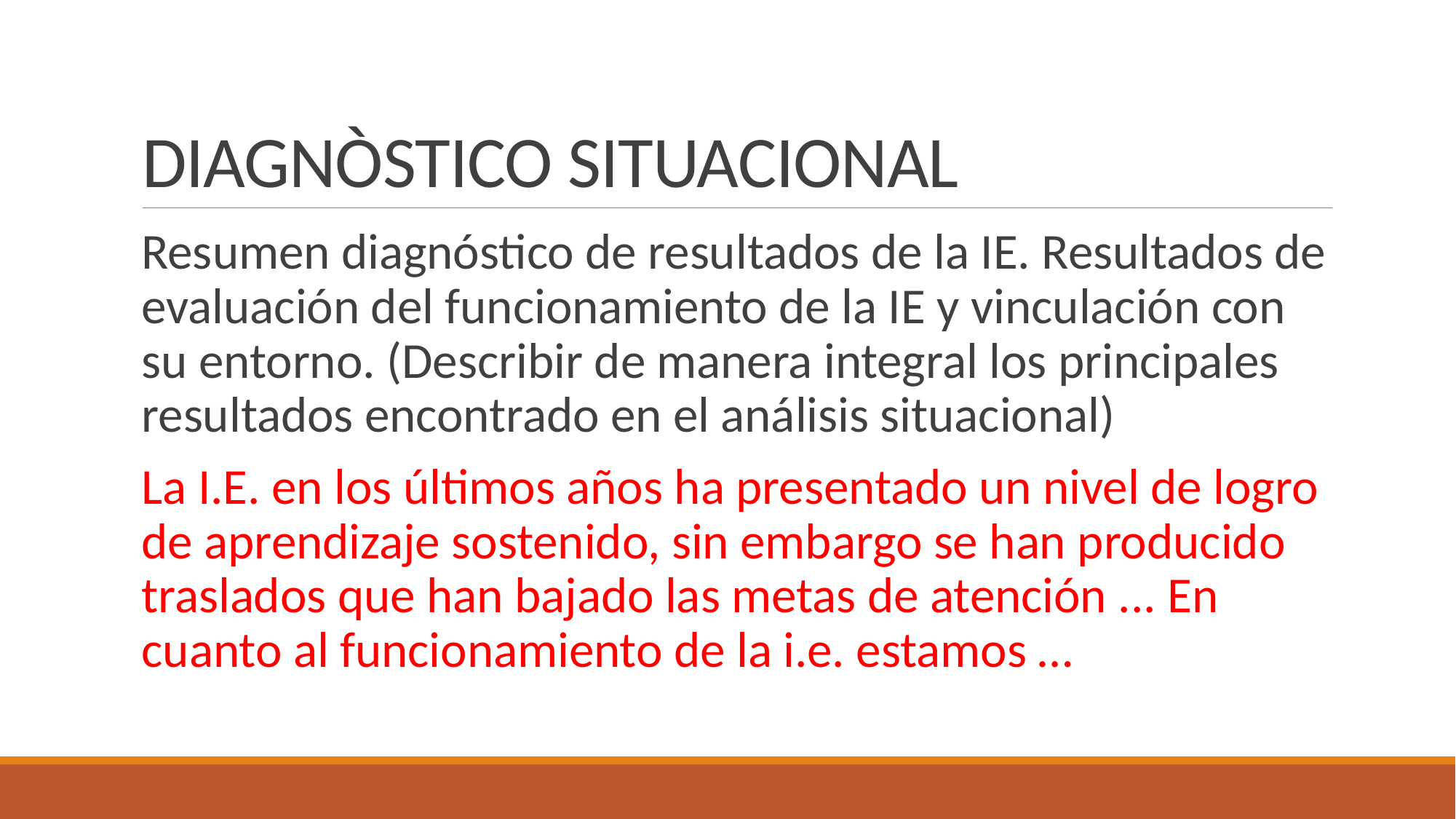

# DIAGNÒSTICO SITUACIONAL
Resumen diagnóstico de resultados de la IE. Resultados de evaluación del funcionamiento de la IE y vinculación con su entorno. (Describir de manera integral los principales resultados encontrado en el análisis situacional)
La I.E. en los últimos años ha presentado un nivel de logro de aprendizaje sostenido, sin embargo se han producido traslados que han bajado las metas de atención ... En cuanto al funcionamiento de la i.e. estamos …